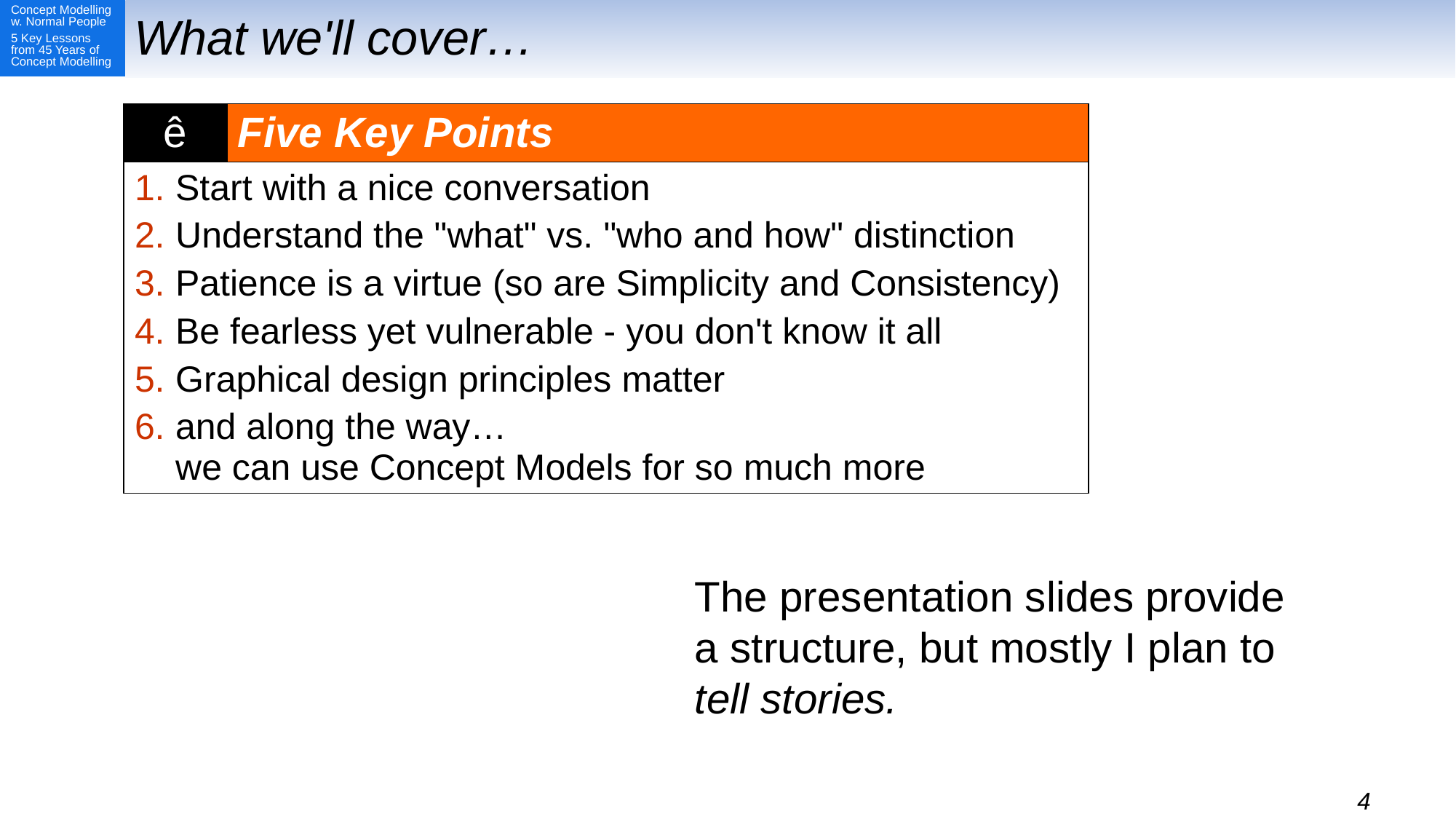

# What we'll cover…
| ê | Five Key Points |
| --- | --- |
| Start with a nice conversation Understand the "what" vs. "who and how" distinction Patience is a virtue (so are Simplicity and Consistency) Be fearless yet vulnerable - you don't know it all Graphical design principles matter and along the way… we can use Concept Models for so much more |  |
The presentation slides provide a structure, but mostly I plan to
tell stories.